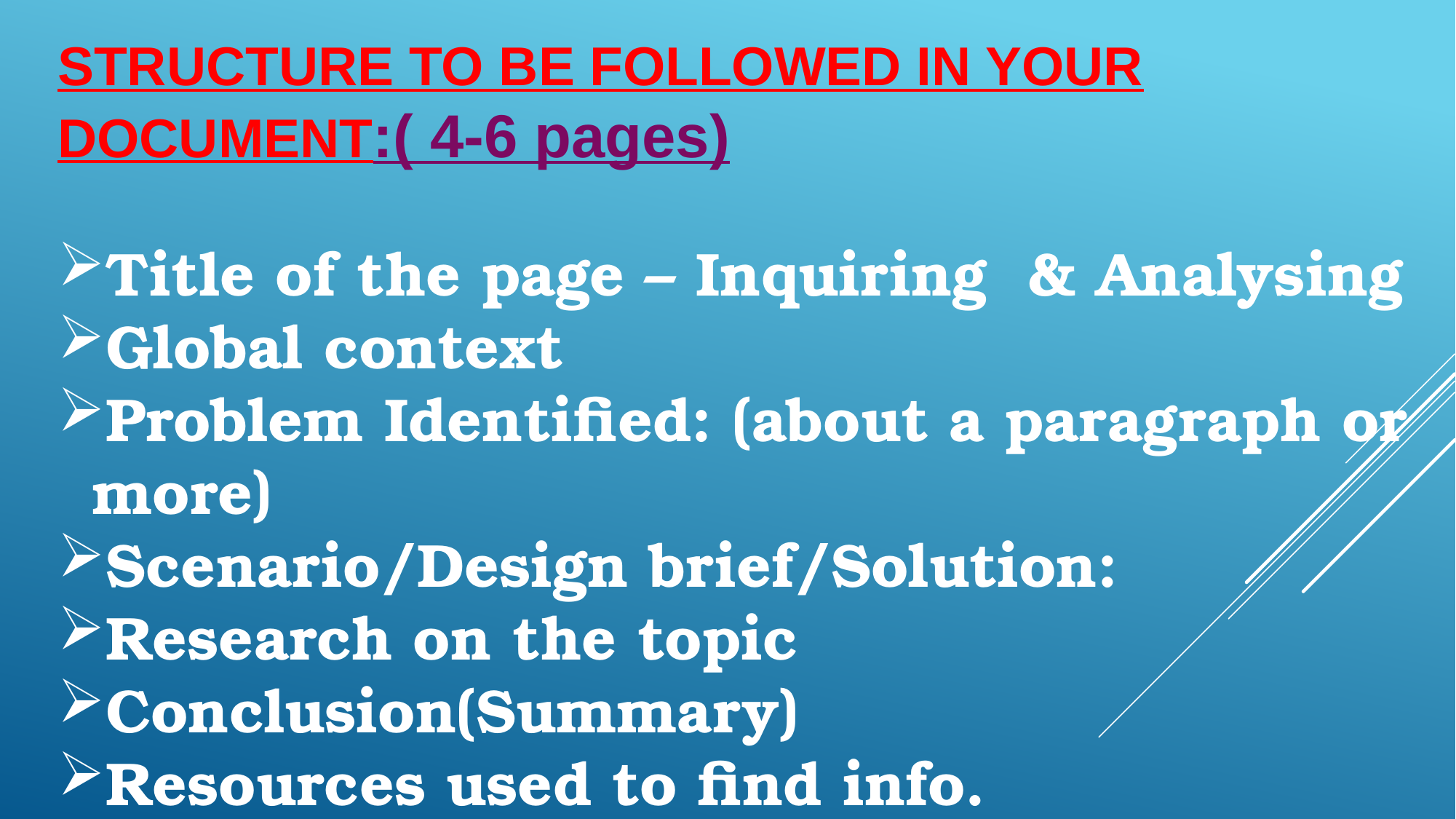

STRUCTURE TO BE FOLLOWED IN YOUR DOCUMENT:( 4-6 pages)

Title of the page – Inquiring  & Analysing
Global context
Problem Identified: (about a paragraph or more)
Scenario/Design brief/Solution:
Research on the topic
Conclusion(Summary)
Resources used to find info.